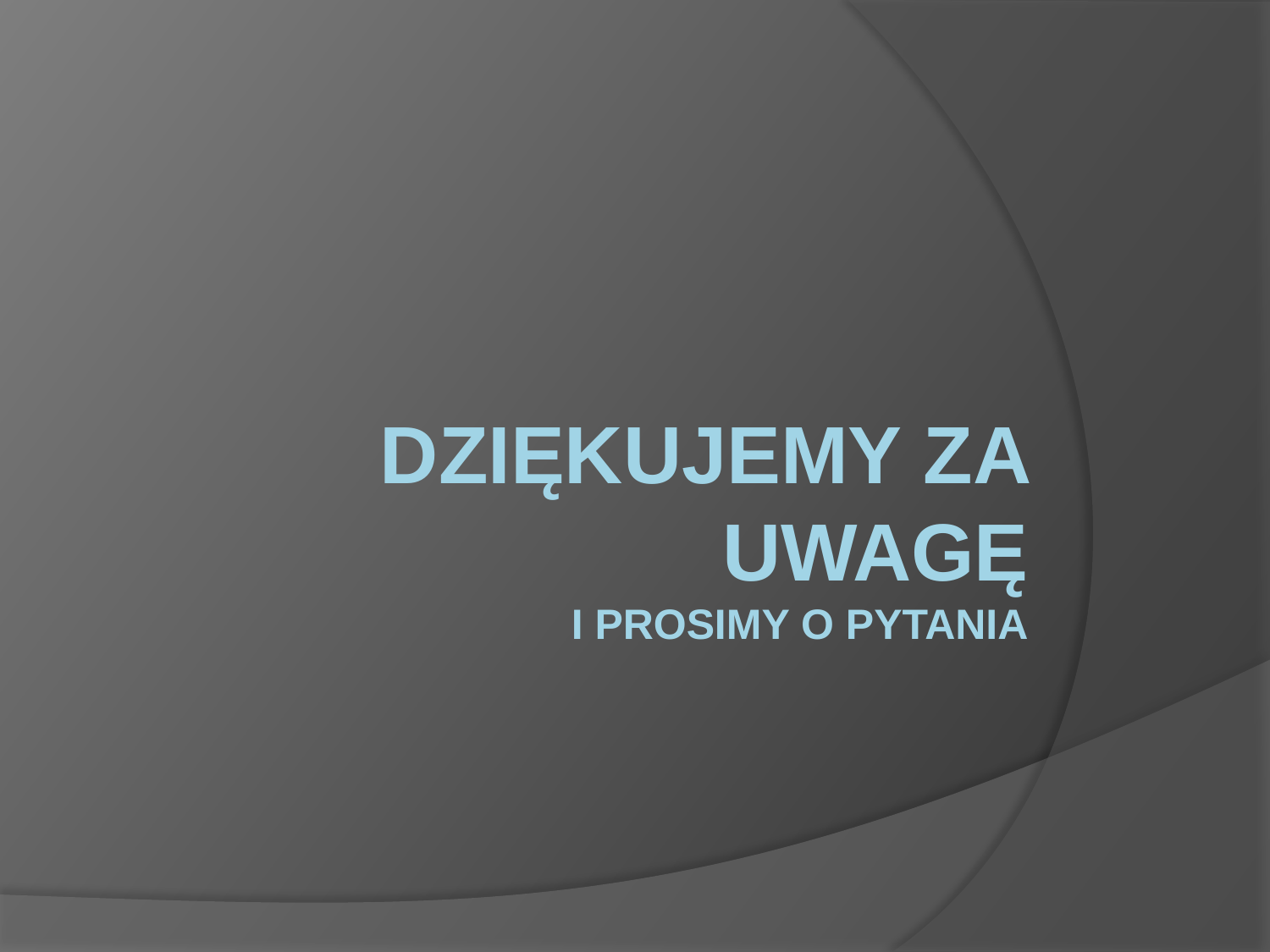

# Dziękujemy za uwagę I prosimy o pytania